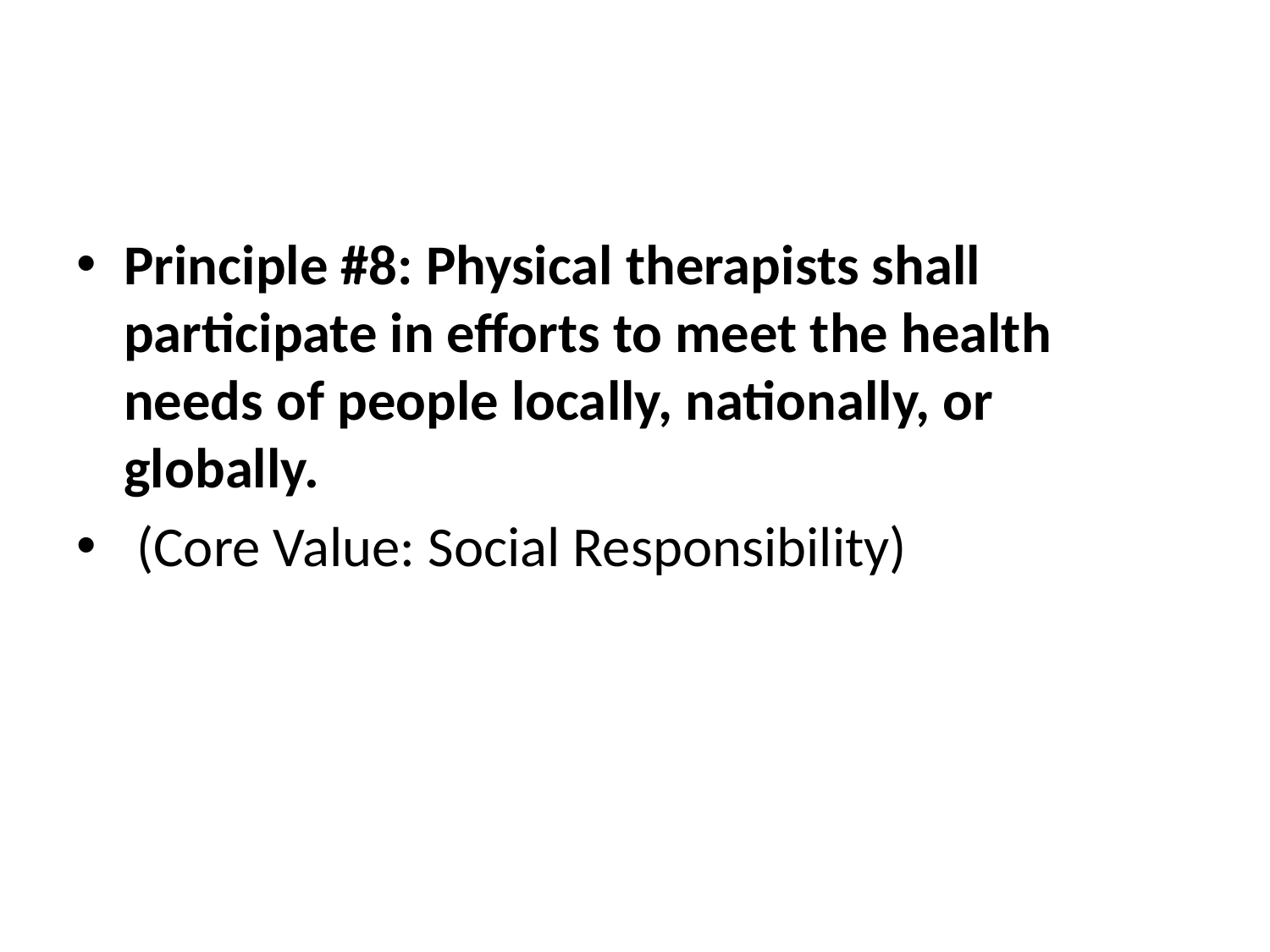

#
Principle #8: Physical therapists shall participate in efforts to meet the health needs of people locally, nationally, or globally.
 (Core Value: Social Responsibility)